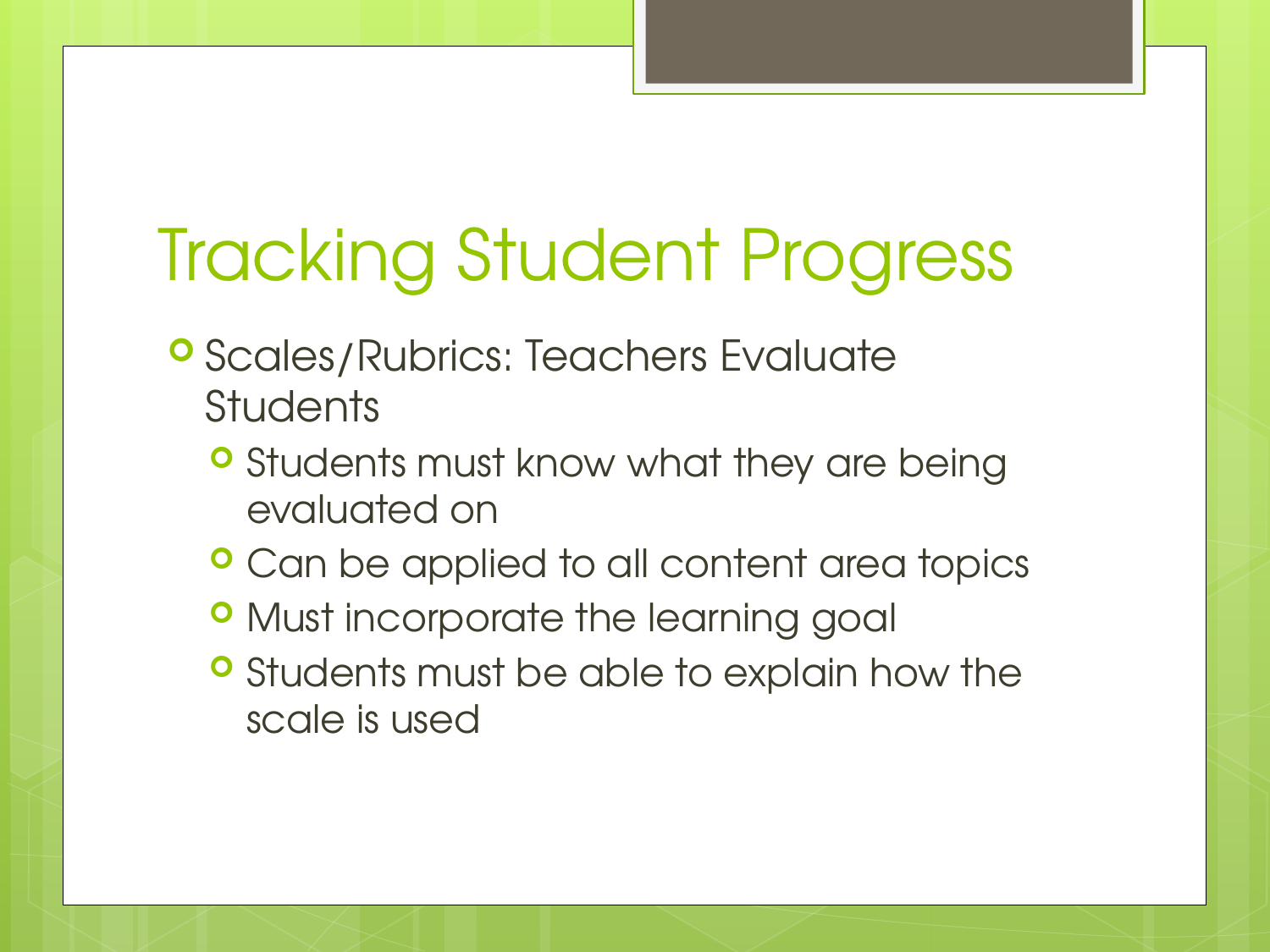

# Tracking Student Progress
Scales/Rubrics: Teachers Evaluate Students
Students must know what they are being evaluated on
Can be applied to all content area topics
Must incorporate the learning goal
Students must be able to explain how the scale is used